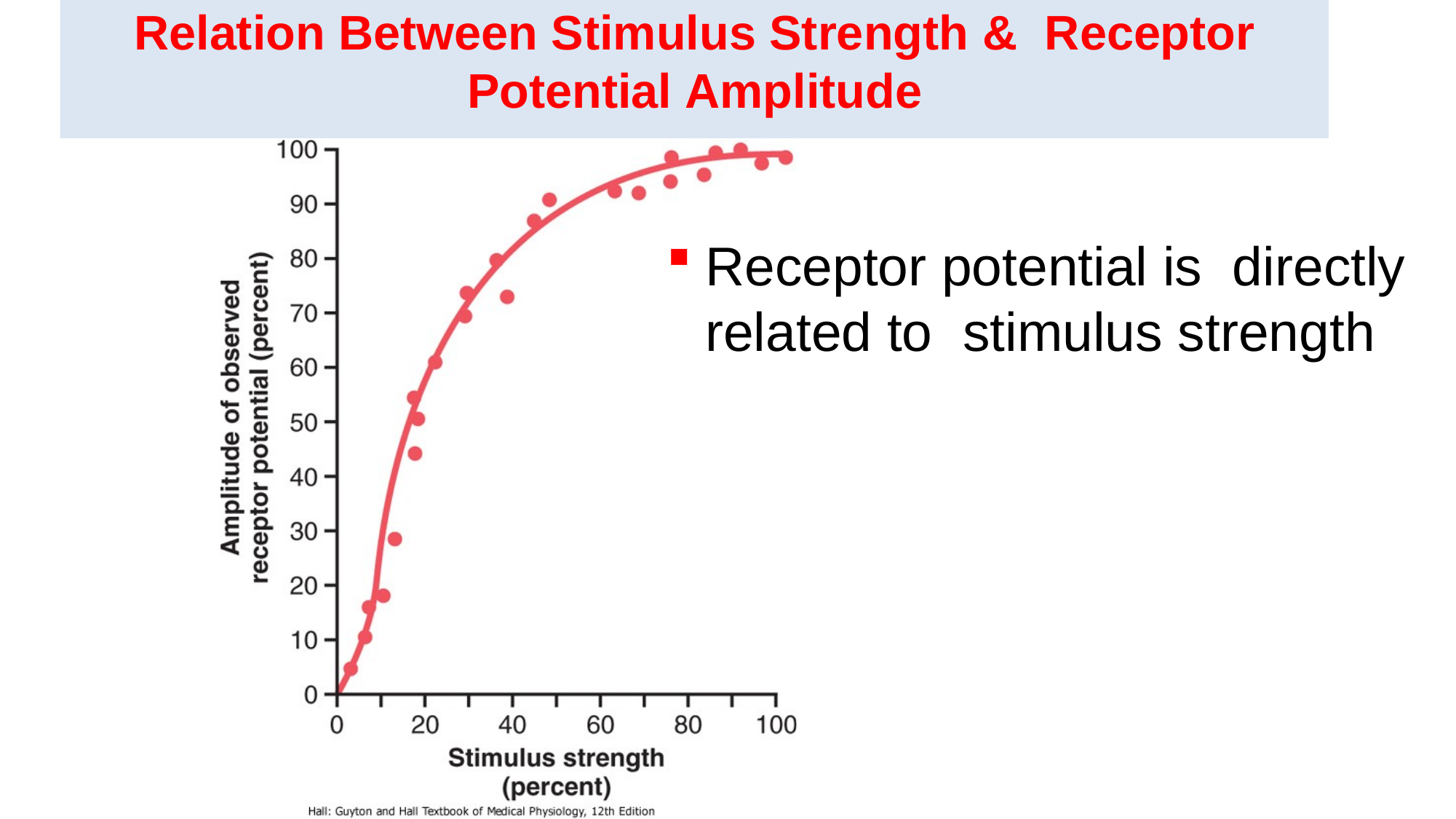

# Relation Between Stimulus Strength &  Receptor Potential Amplitude

Receptor potential is  directly related to  stimulus strength